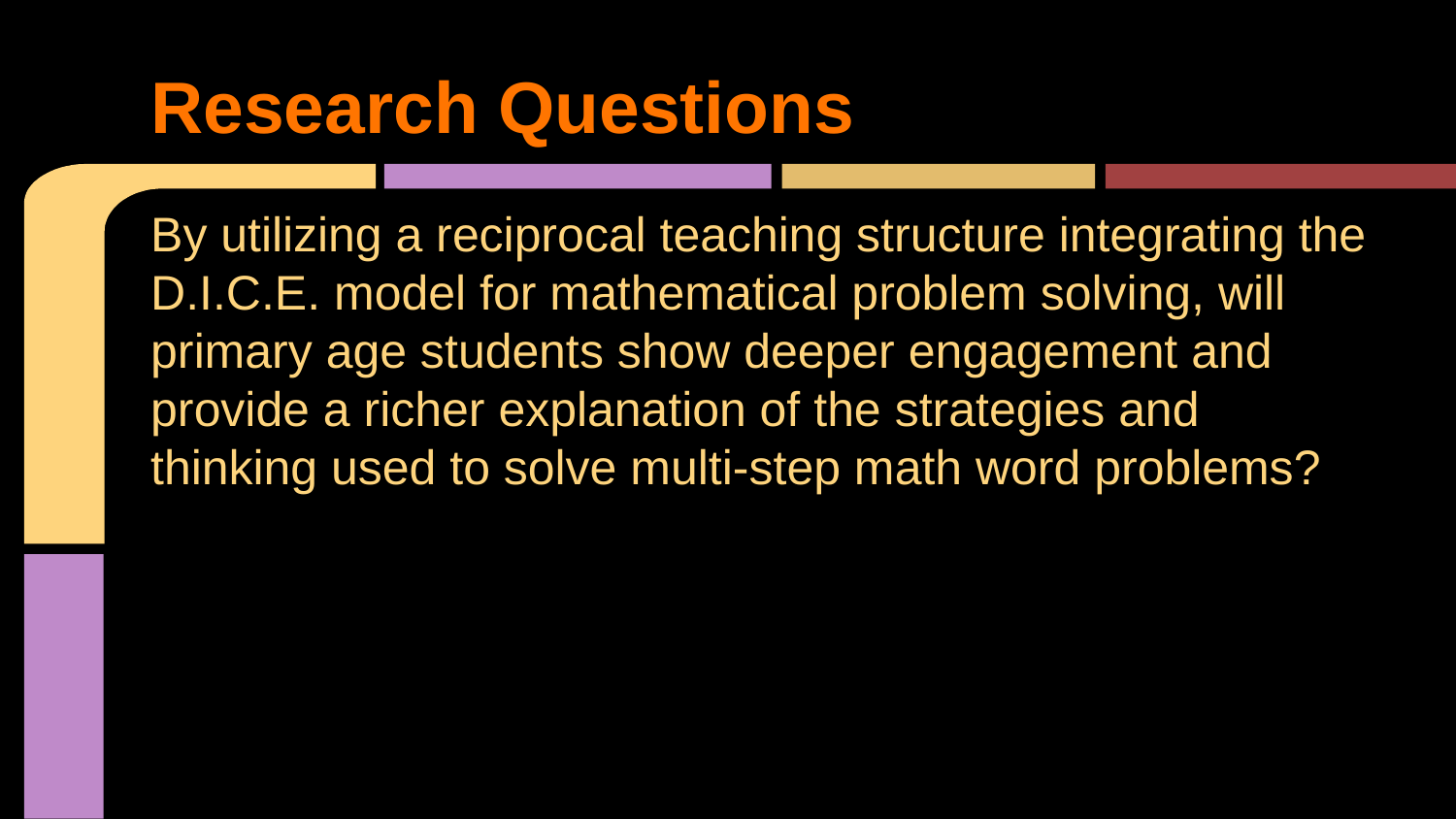

# Research Questions
By utilizing a reciprocal teaching structure integrating the D.I.C.E. model for mathematical problem solving, will primary age students show deeper engagement and provide a richer explanation of the strategies and thinking used to solve multi-step math word problems?